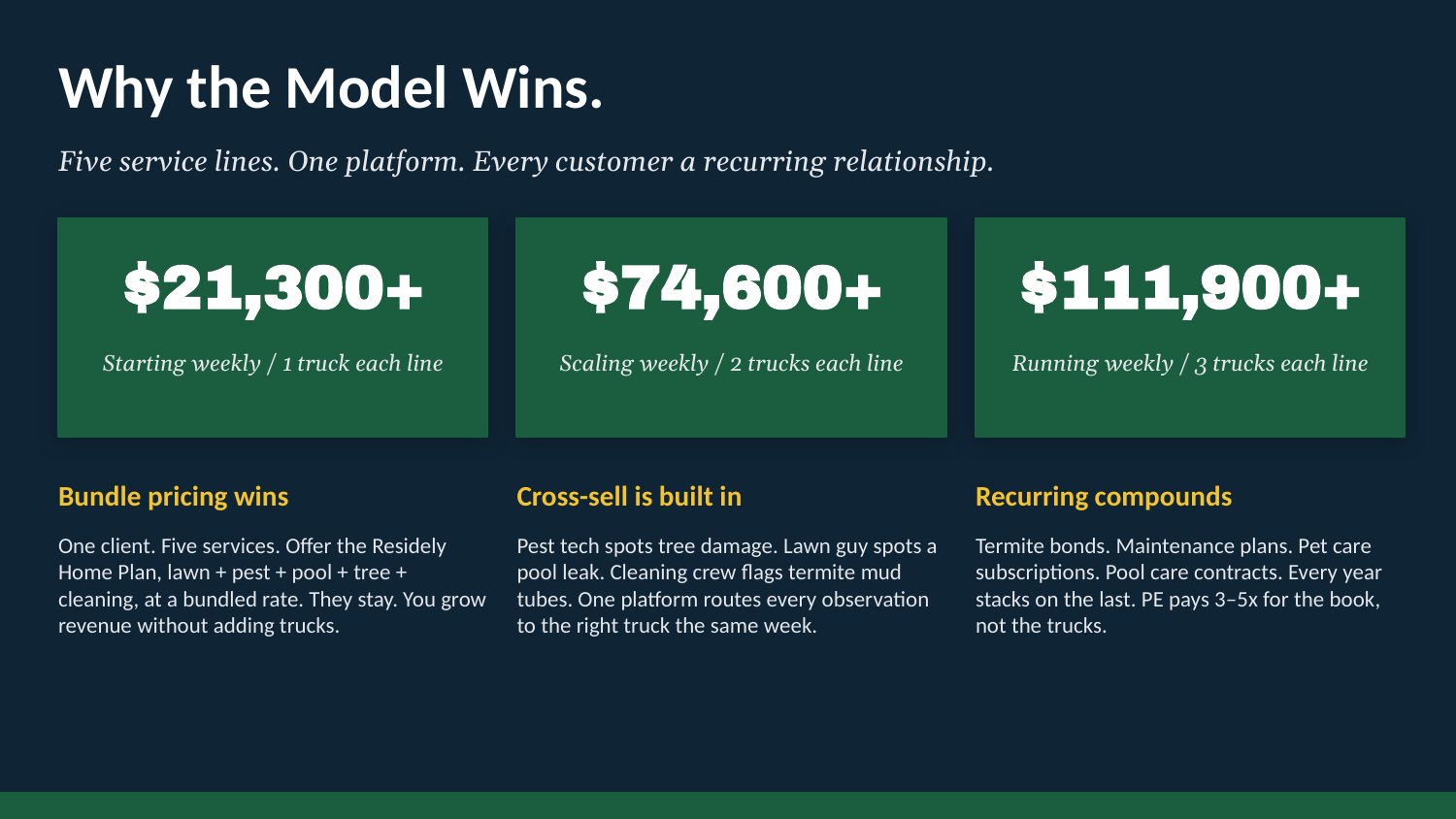

Why the Model Wins.
Five service lines. One platform. Every customer a recurring relationship.

$21,300+
$74,600+
$111,900+
Starting weekly / 1 truck each line
Scaling weekly / 2 trucks each line
Running weekly / 3 trucks each line
Bundle pricing wins
Cross-sell is built in
Recurring compounds
One client. Five services. Offer the Residely Home Plan, lawn + pest + pool + tree + cleaning, at a bundled rate. They stay. You grow revenue without adding trucks.
Pest tech spots tree damage. Lawn guy spots a pool leak. Cleaning crew flags termite mud tubes. One platform routes every observation to the right truck the same week.
Termite bonds. Maintenance plans. Pet care subscriptions. Pool care contracts. Every year stacks on the last. PE pays 3–5x for the book, not the trucks.